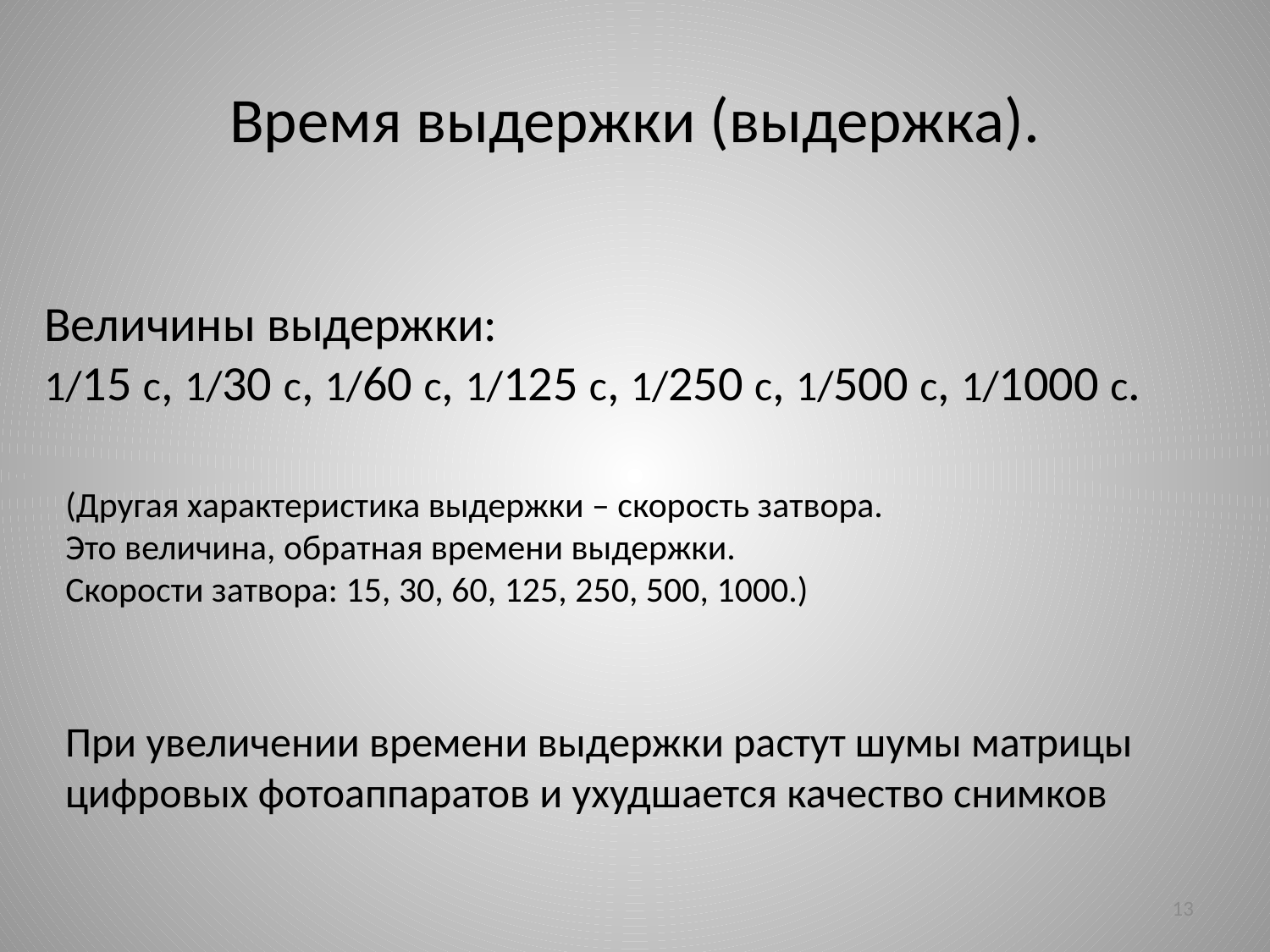

# Время выдержки (выдержка).
Величины выдержки:
1/15 с, 1/30 с, 1/60 с, 1/125 с, 1/250 с, 1/500 с, 1/1000 с.
(Другая характеристика выдержки – скорость затвора.
Это величина, обратная времени выдержки.
Скорости затвора: 15, 30, 60, 125, 250, 500, 1000.)
При увеличении времени выдержки растут шумы матрицы цифровых фотоаппаратов и ухудшается качество снимков
13